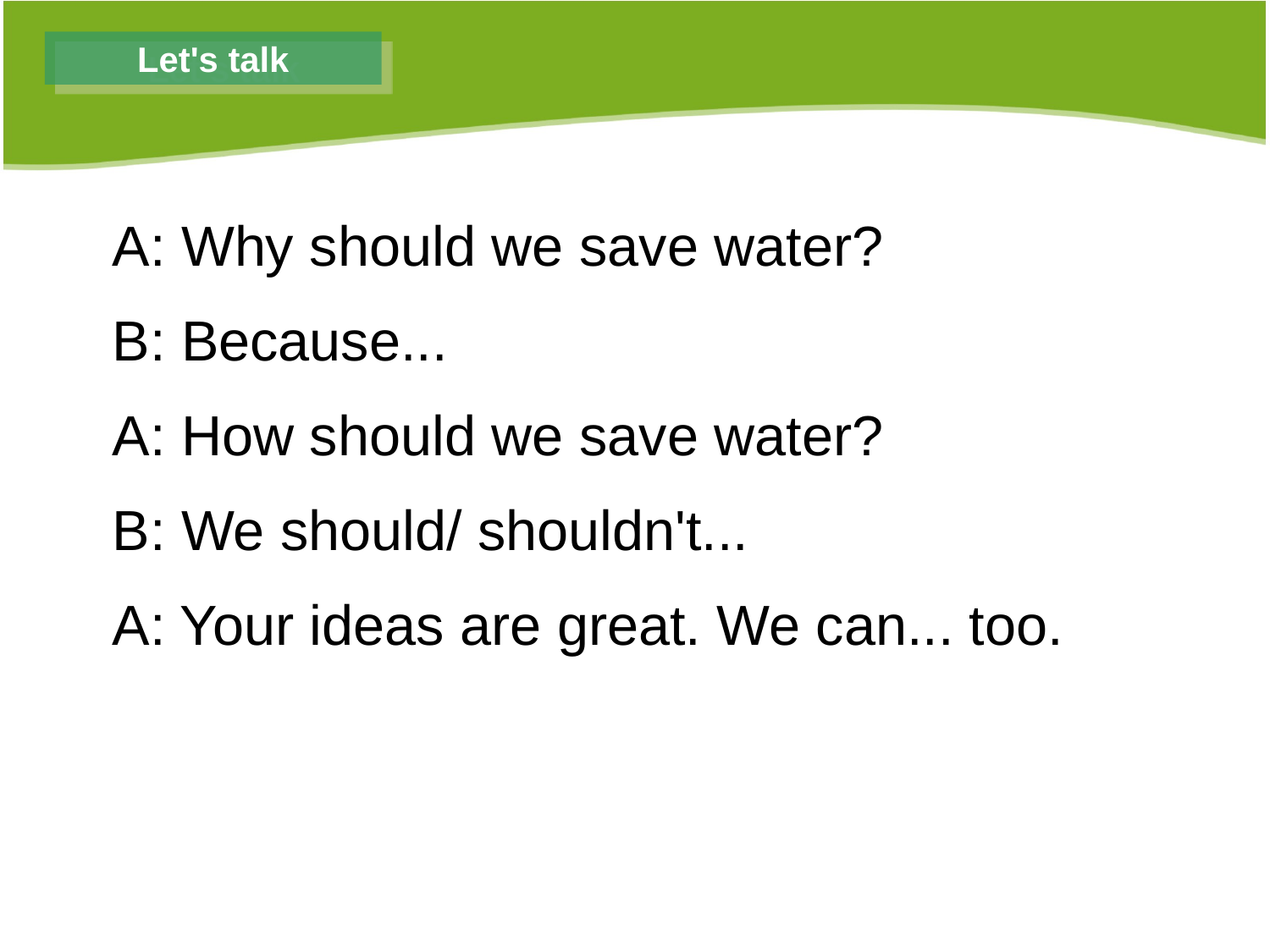

Let's talk
A: Why should we save water?
B: Because...
A: How should we save water?
B: We should/ shouldn't...
A: Your ideas are great. We can... too.